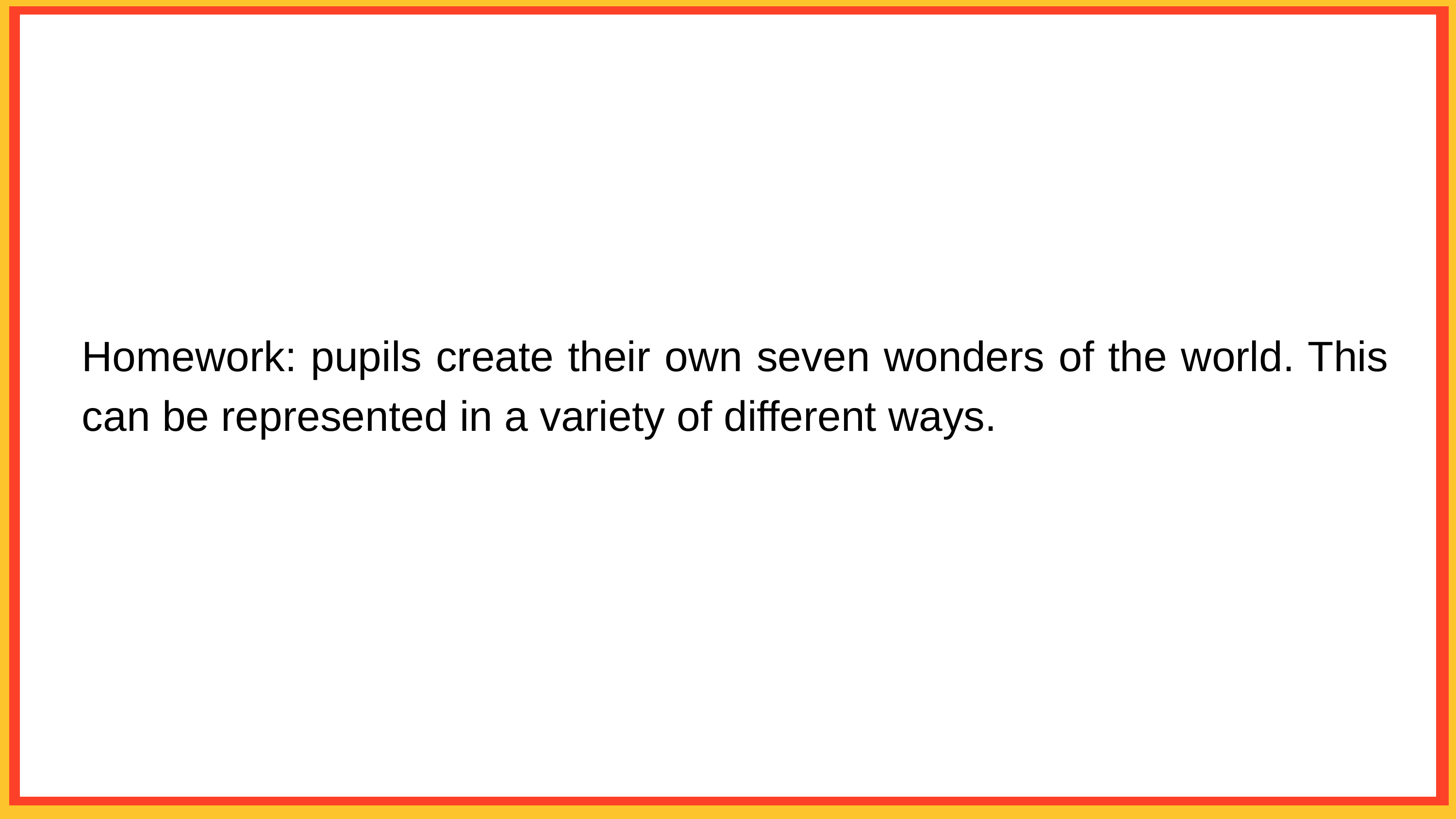

Homework: pupils create their own seven wonders of the world. This can be represented in a variety of different ways.